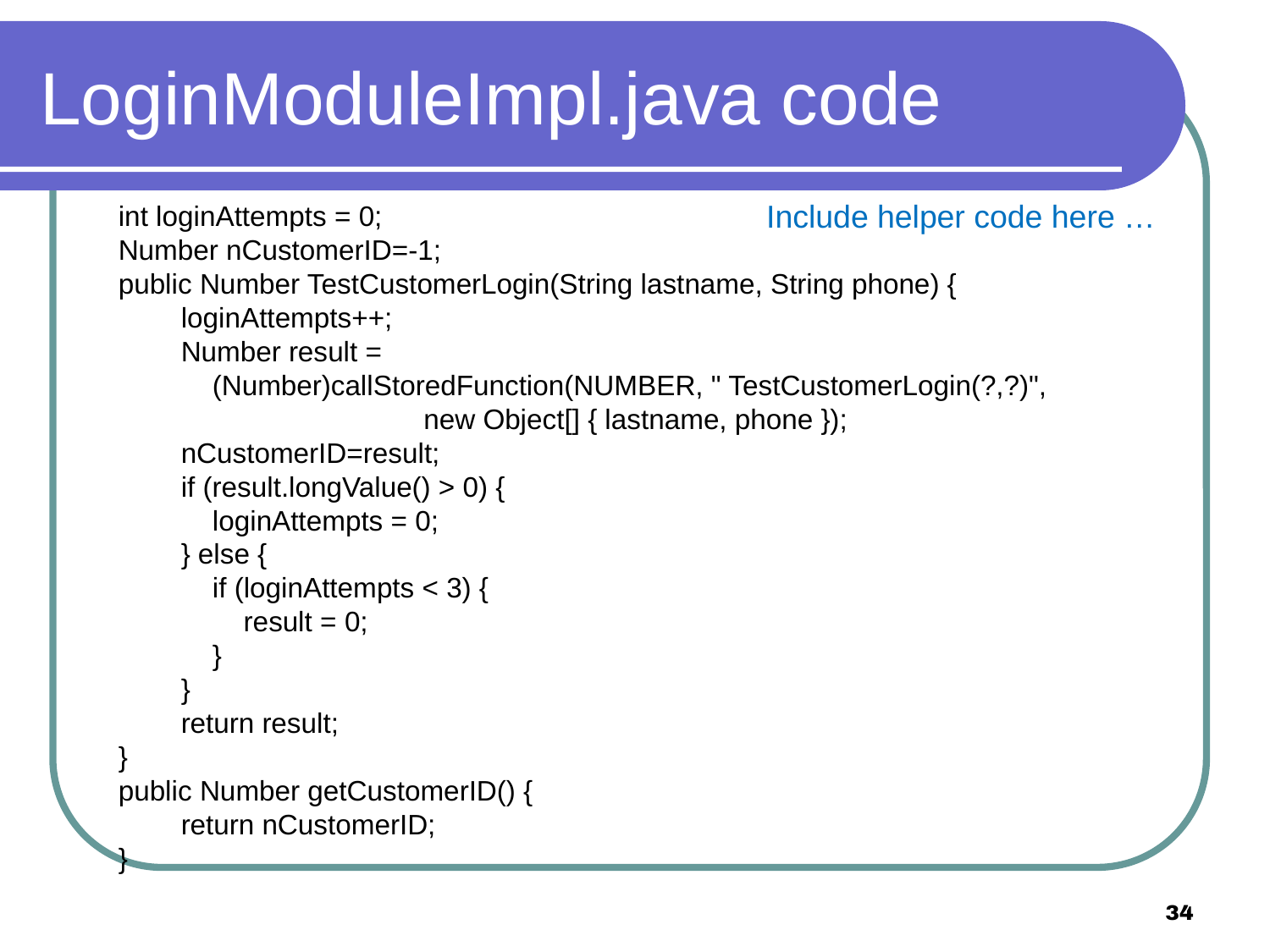

# LoginModuleImpl.java code
Include helper code here …
int loginAttempts = 0;
Number nCustomerID=-1;
public Number TestCustomerLogin(String lastname, String phone) {
        loginAttempts++;
        Number result =
            (Number)callStoredFunction(NUMBER, " TestCustomerLogin(?,?)",
                                       new Object[] { lastname, phone });
        nCustomerID=result;
        if (result.longValue() > 0) {
            loginAttempts = 0;
        } else {
            if (loginAttempts < 3) {
                result = 0;
            }
        }
        return result;
}
public Number getCustomerID() {
        return nCustomerID;
}
34